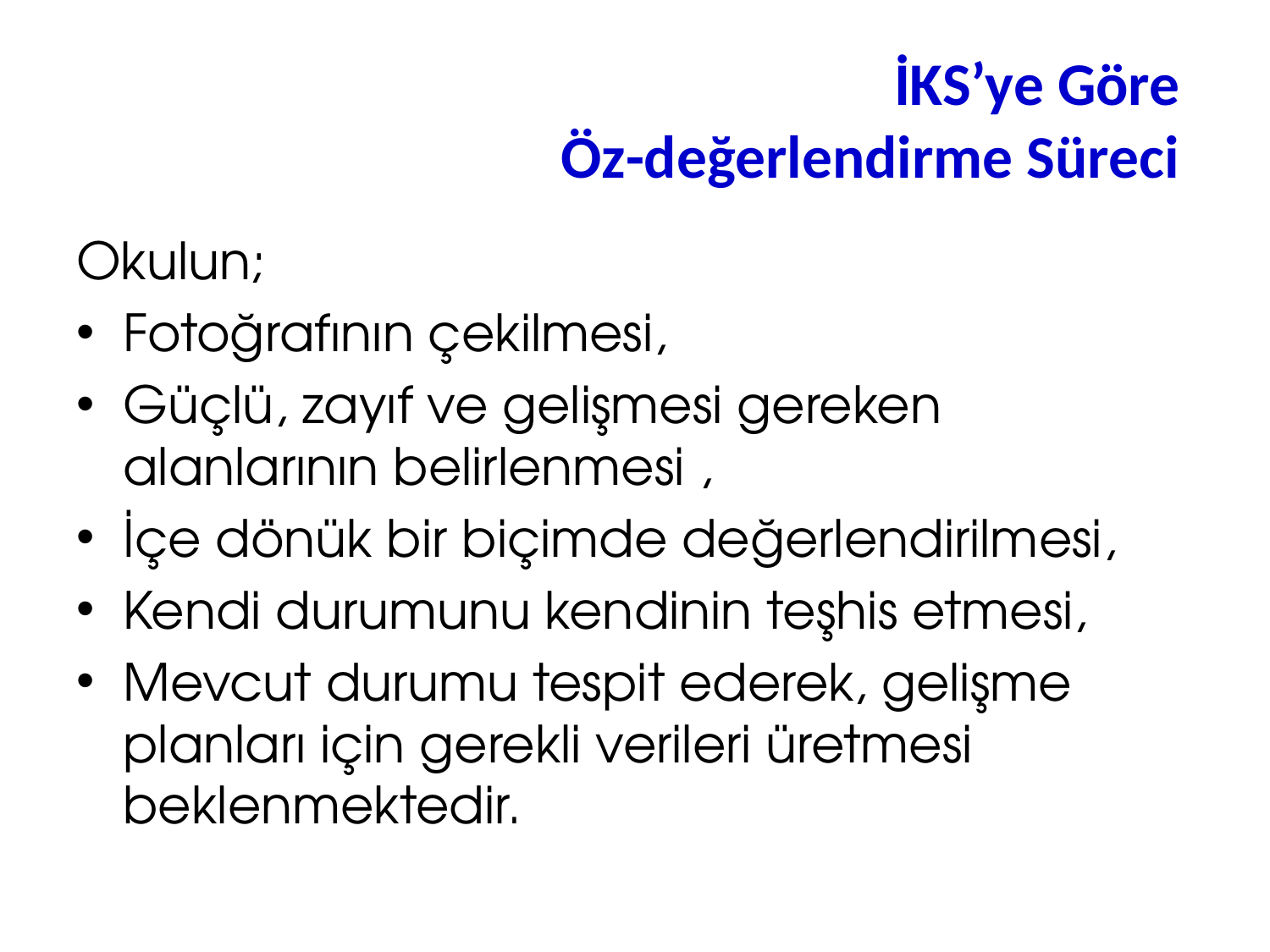

# İKS’ye Göre Öz-değerlendirme Süreci
Okulun;
Fotoğrafının çekilmesi,
Güçlü, zayıf ve gelişmesi gereken alanlarının belirlenmesi ,
İçe dönük bir biçimde değerlendirilmesi,
Kendi durumunu kendinin teşhis etmesi,
Mevcut durumu tespit ederek, gelişme planları için gerekli verileri üretmesi beklenmektedir.